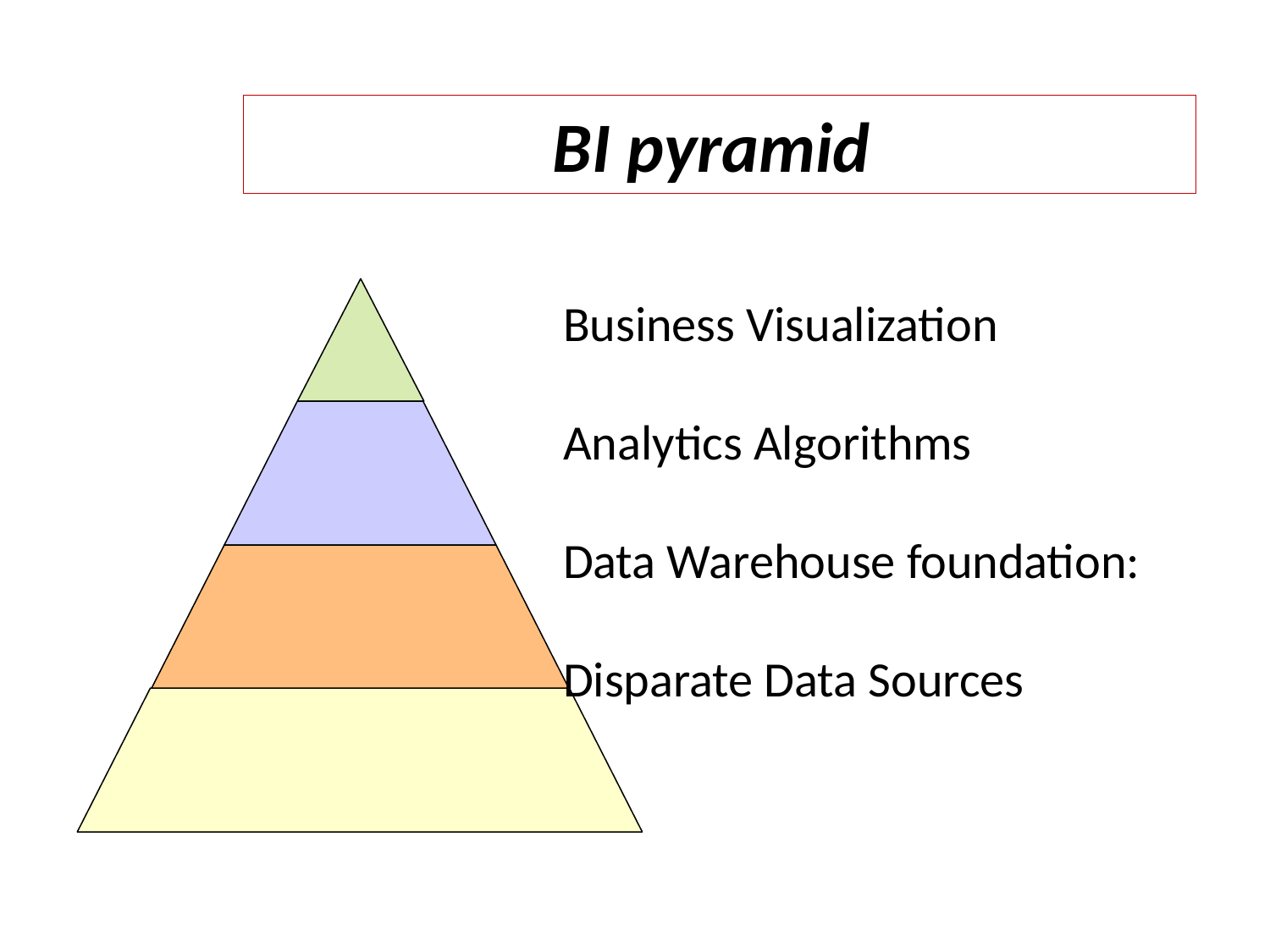

BI pyramid

Business Visualization

Analytics Algorithms

Data Warehouse foundation:

Disparate Data Sources